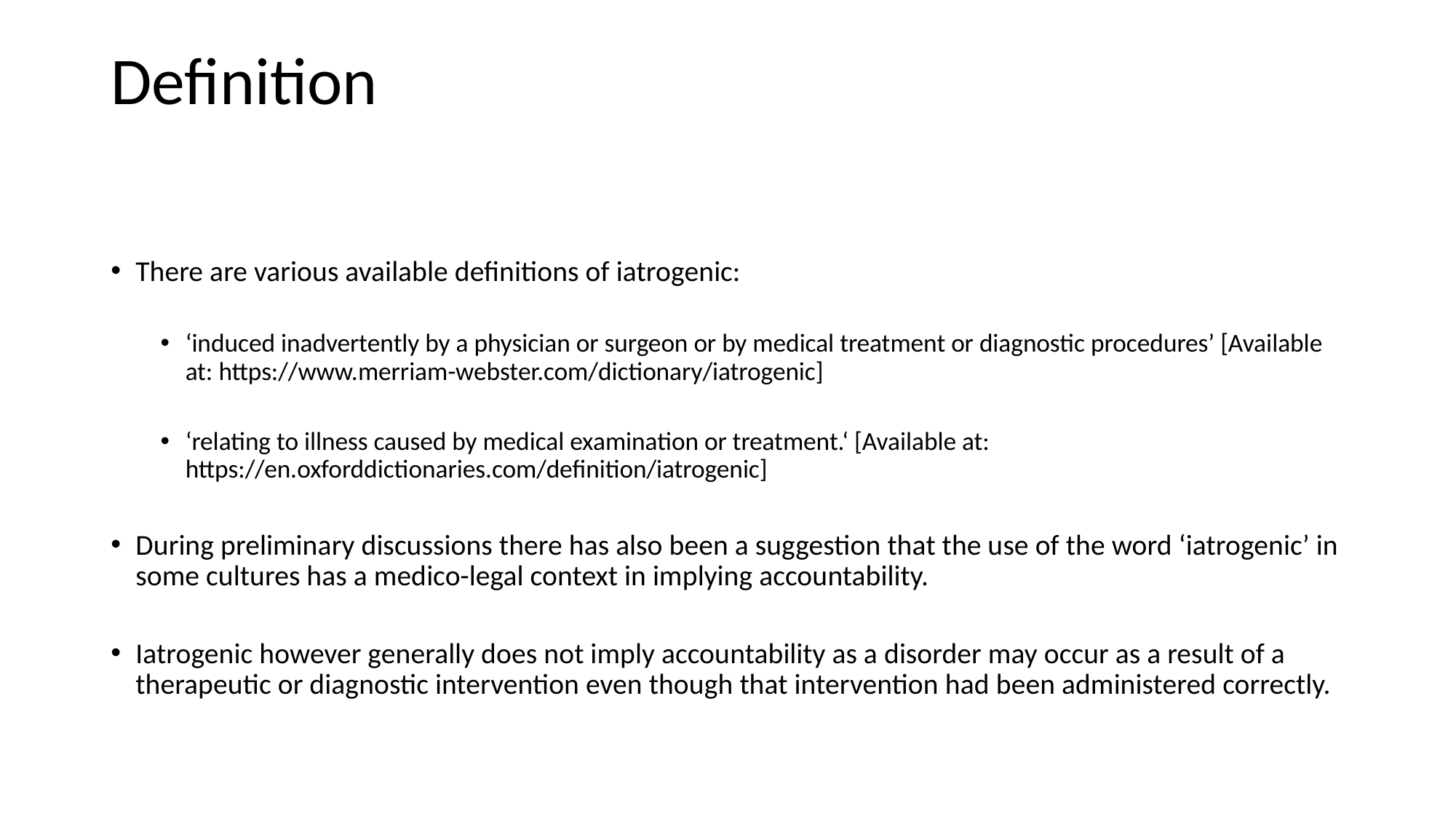

# Definition

There are various available definitions of iatrogenic:

‘induced inadvertently by a physician or surgeon or by medical treatment or diagnostic procedures’ [Available at: https://www.merriam-webster.com/dictionary/iatrogenic]

‘relating to illness caused by medical examination or treatment.‘ [Available at: https://en.oxforddictionaries.com/definition/iatrogenic]

During preliminary discussions there has also been a suggestion that the use of the word ‘iatrogenic’ in some cultures has a medico-legal context in implying accountability.

Iatrogenic however generally does not imply accountability as a disorder may occur as a result of a therapeutic or diagnostic intervention even though that intervention had been administered correctly.